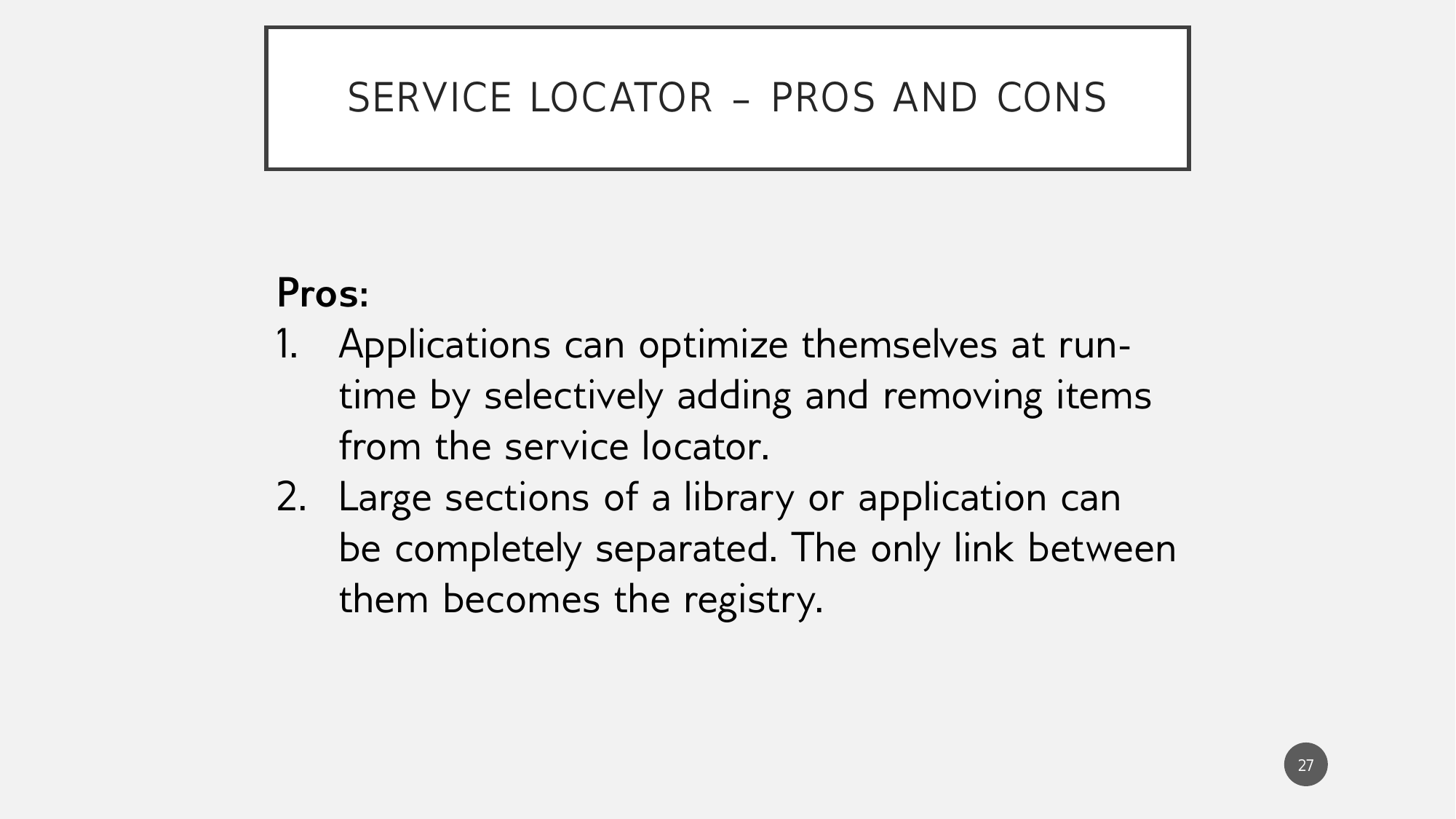

# Service Locator – pros and cons
Pros:
Applications can optimize themselves at run-time by selectively adding and removing items from the service locator.
Large sections of a library or application can be completely separated. The only link between them becomes the registry.

27